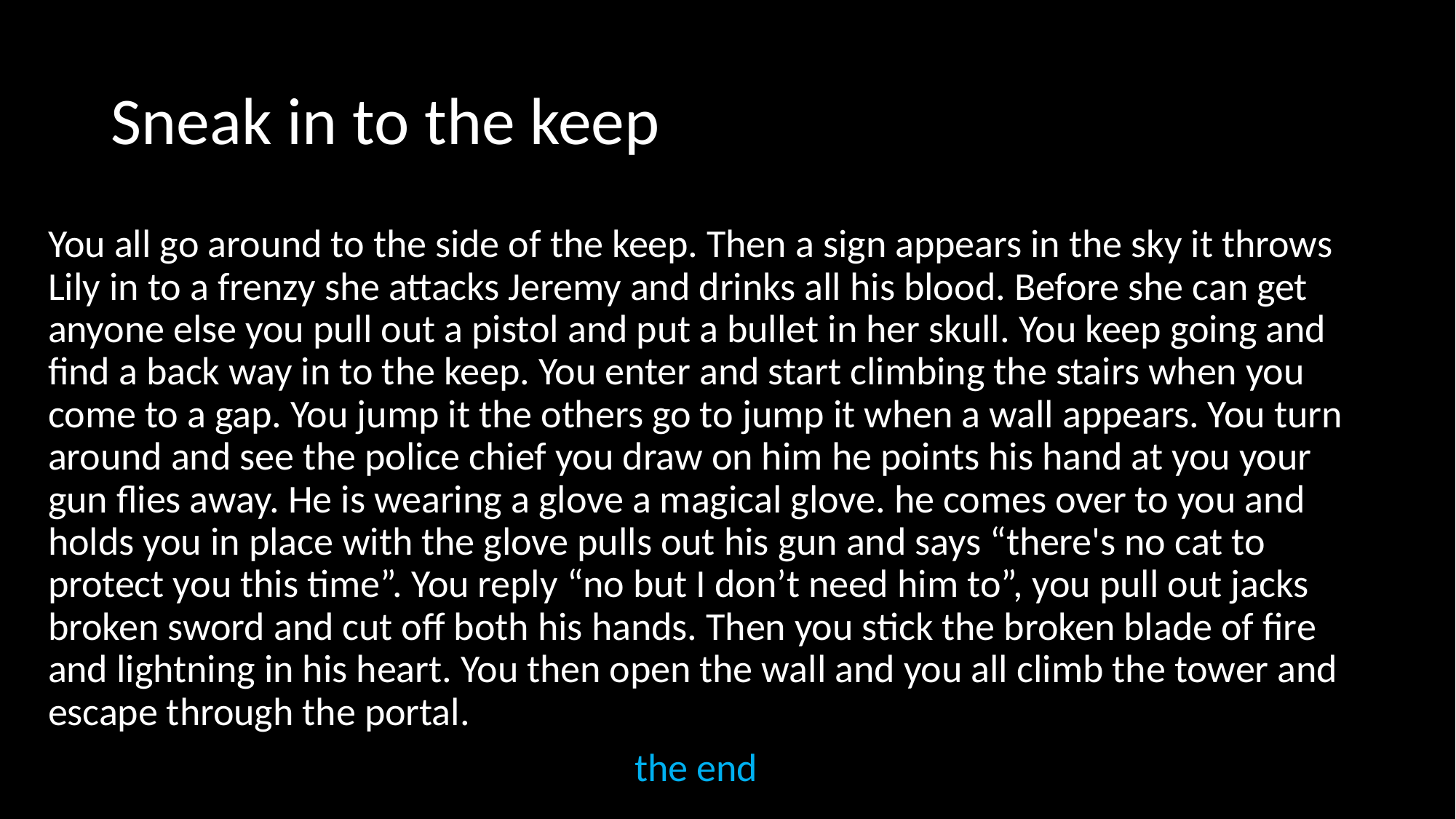

# Sneak in to the keep
You all go around to the side of the keep. Then a sign appears in the sky it throws Lily in to a frenzy she attacks Jeremy and drinks all his blood. Before she can get anyone else you pull out a pistol and put a bullet in her skull. You keep going and find a back way in to the keep. You enter and start climbing the stairs when you come to a gap. You jump it the others go to jump it when a wall appears. You turn around and see the police chief you draw on him he points his hand at you your gun flies away. He is wearing a glove a magical glove. he comes over to you and holds you in place with the glove pulls out his gun and says “there's no cat to protect you this time”. You reply “no but I don’t need him to”, you pull out jacks broken sword and cut off both his hands. Then you stick the broken blade of fire and lightning in his heart. You then open the wall and you all climb the tower and escape through the portal.
the end